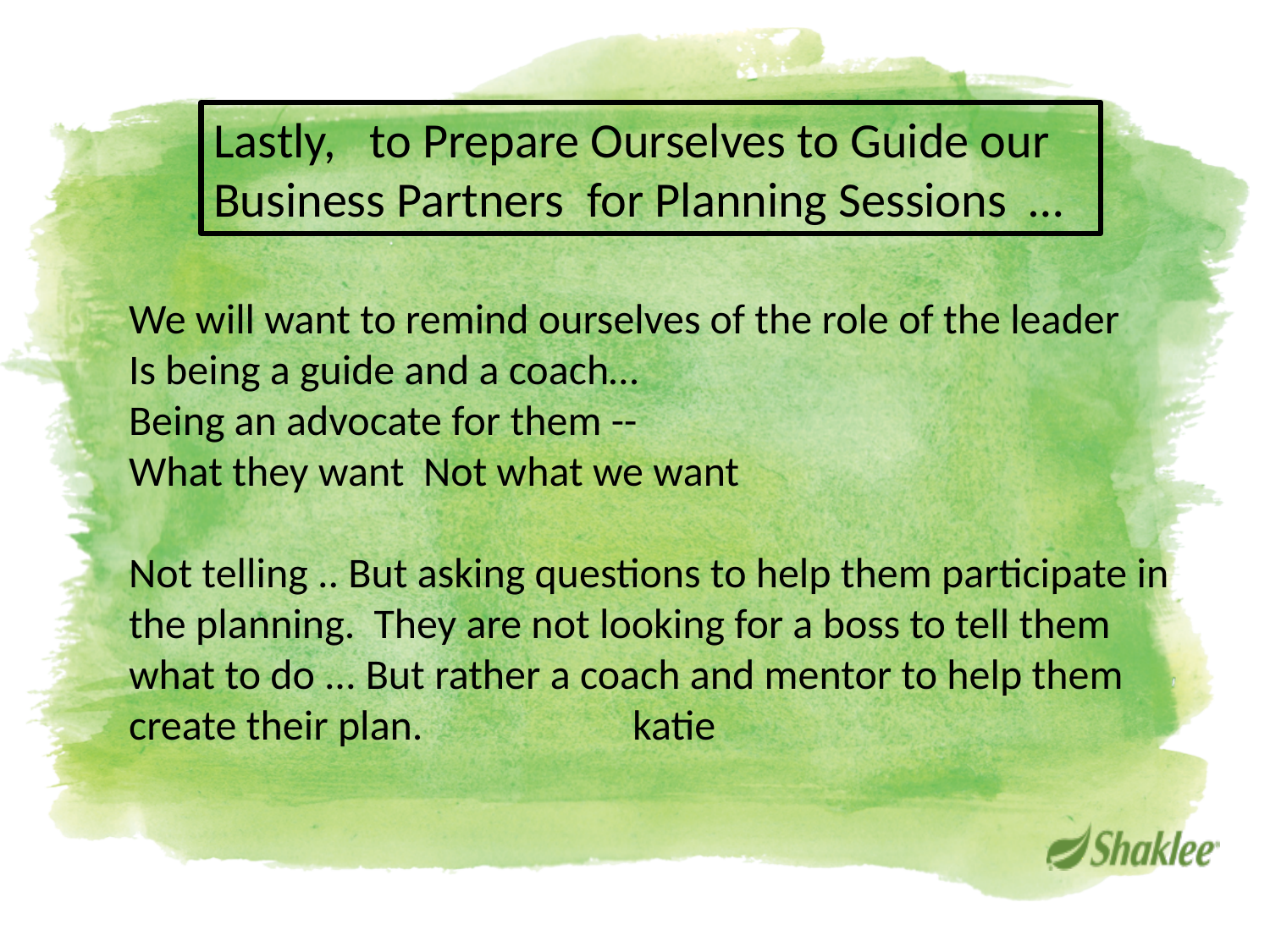

Lastly,   to Prepare Ourselves to Guide our Business Partners  for Planning Sessions  …
We will want to remind ourselves of the role of the leader
Is being a guide and a coach…
Being an advocate for them --				What they want  Not what we want

Not telling .. But asking questions to help them participate in the planning.  They are not looking for a boss to tell them what to do ... But rather a coach and mentor to help them create their plan.                      katie